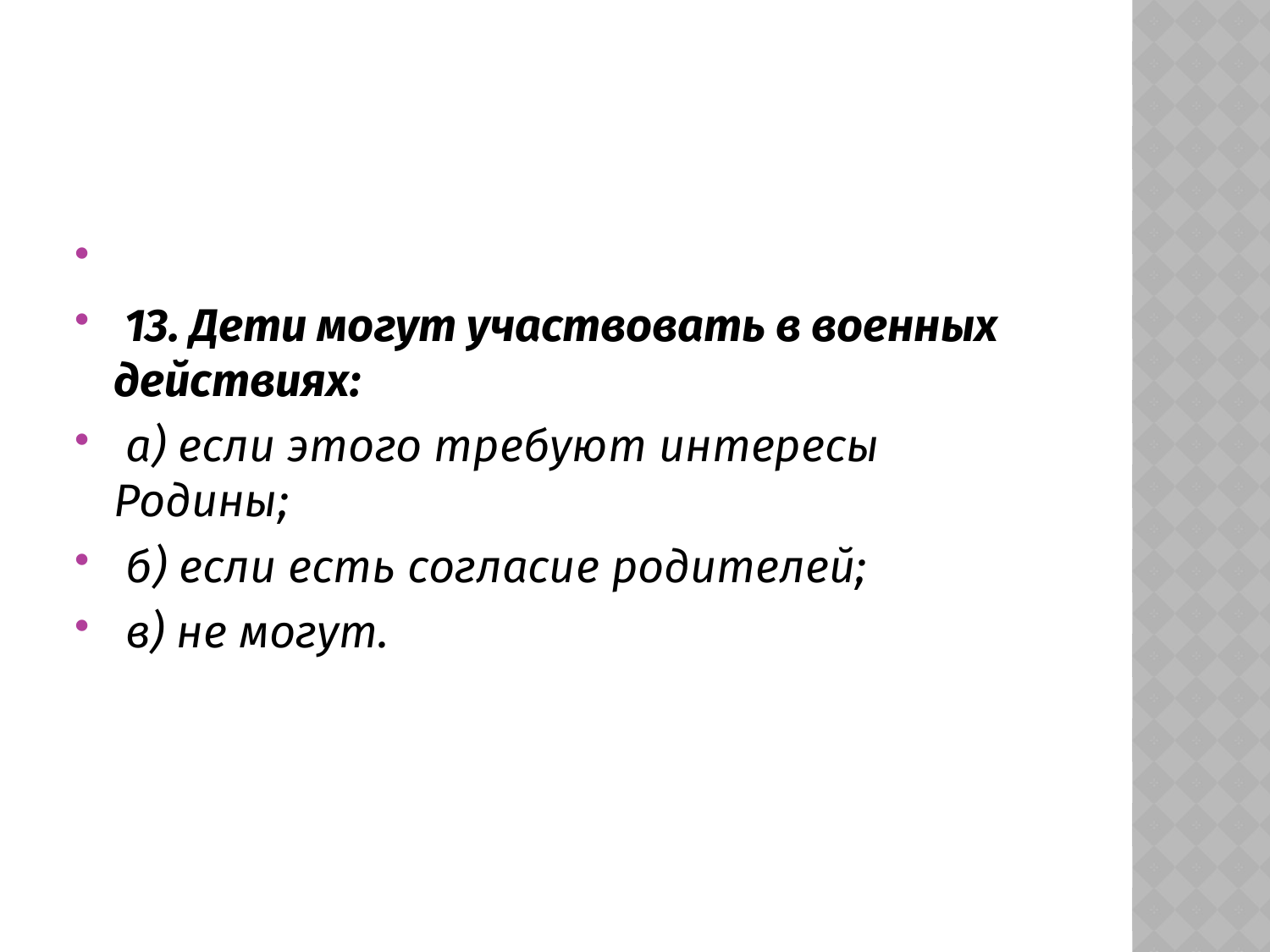

#

 13. Дети могут участвовать в военных действиях:
 а) если этого требуют интересы Родины;
 б) если есть согласие родителей;
 в) не могут.